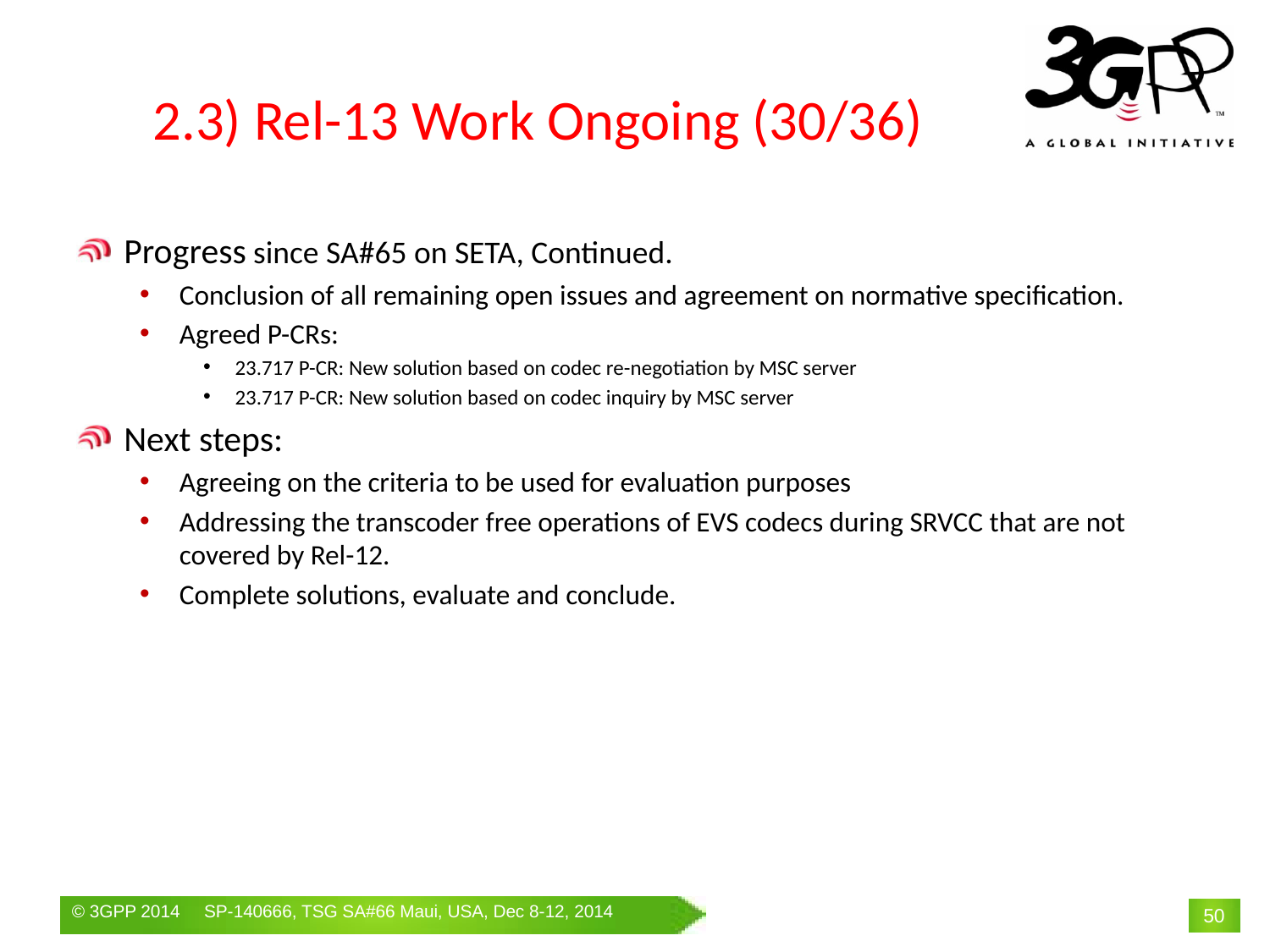

# 2.3) Rel-13 Work Ongoing (30/36)
Progress since SA#65 on SETA, Continued.
Conclusion of all remaining open issues and agreement on normative specification.
Agreed P-CRs:
23.717 P-CR: New solution based on codec re-negotiation by MSC server
23.717 P-CR: New solution based on codec inquiry by MSC server
Next steps:
Agreeing on the criteria to be used for evaluation purposes
Addressing the transcoder free operations of EVS codecs during SRVCC that are not covered by Rel-12.
Complete solutions, evaluate and conclude.